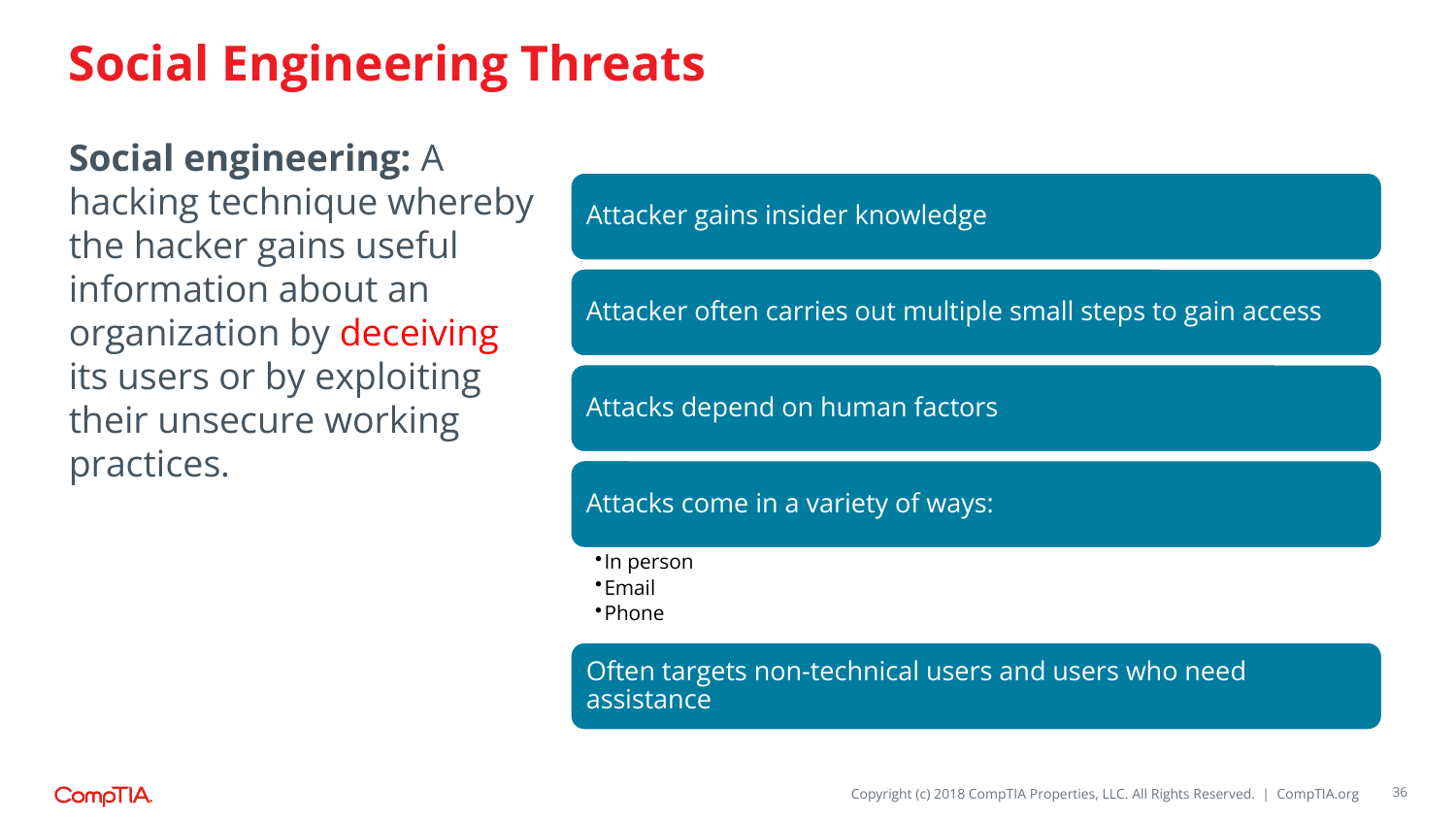

# Social Engineering Threats
Social engineering: A hacking technique whereby the hacker gains useful information about an organization by deceiving its users or by exploiting their unsecure working practices.
Attacker gains insider knowledge
Attacker often carries out multiple small steps to gain access
Attacks depend on human factors
Attacks come in a variety of ways:
In person
Email
Phone
Often targets non-technical users and users who need assistance
36